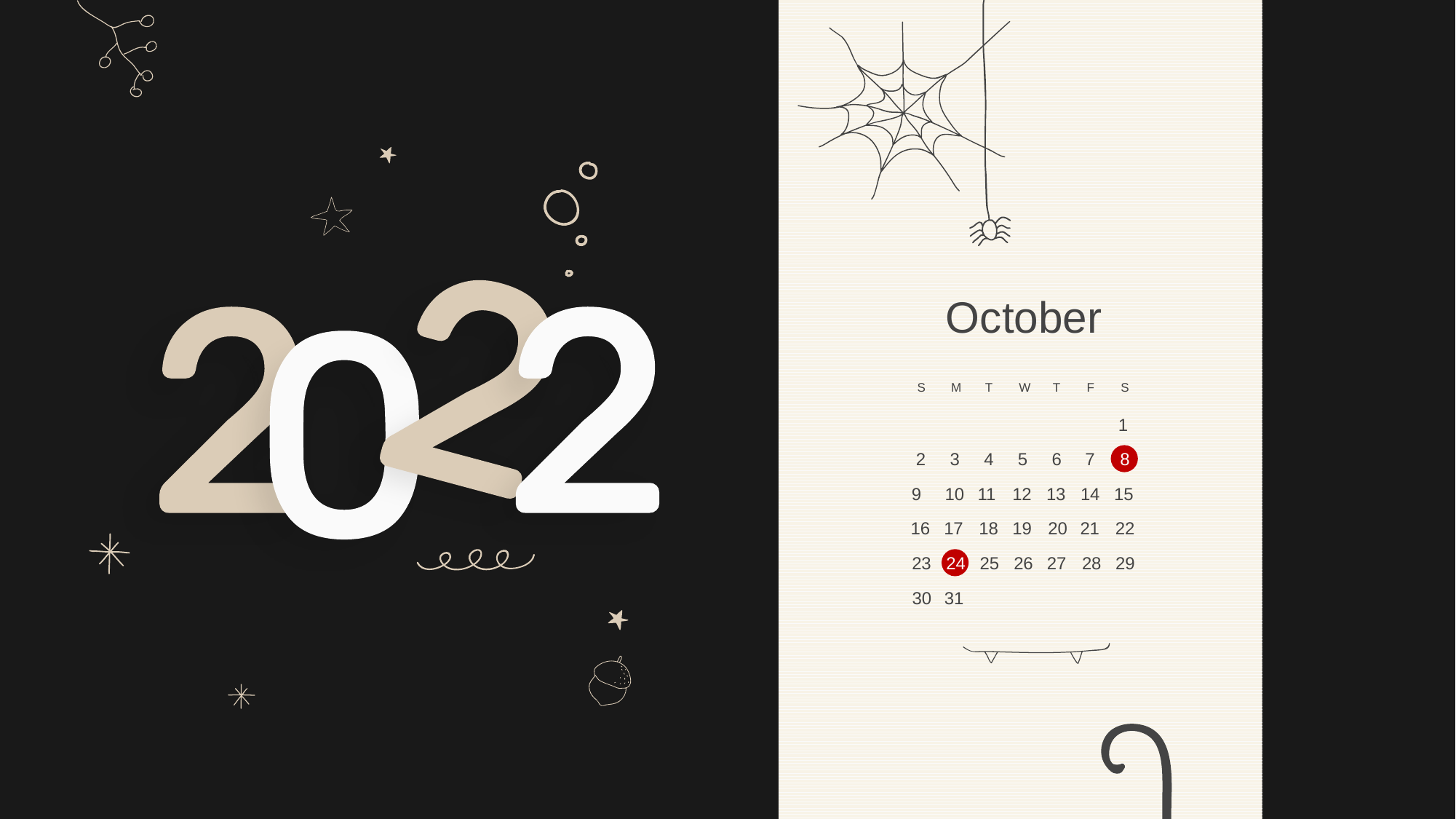

October
S

M

T

W

T

F

S
1
2

3

4

5

6

7

8
9

10

11

12

13

14

15
16

17

18

19

20

21

22
23

24
25
26

27

28

29
30

31